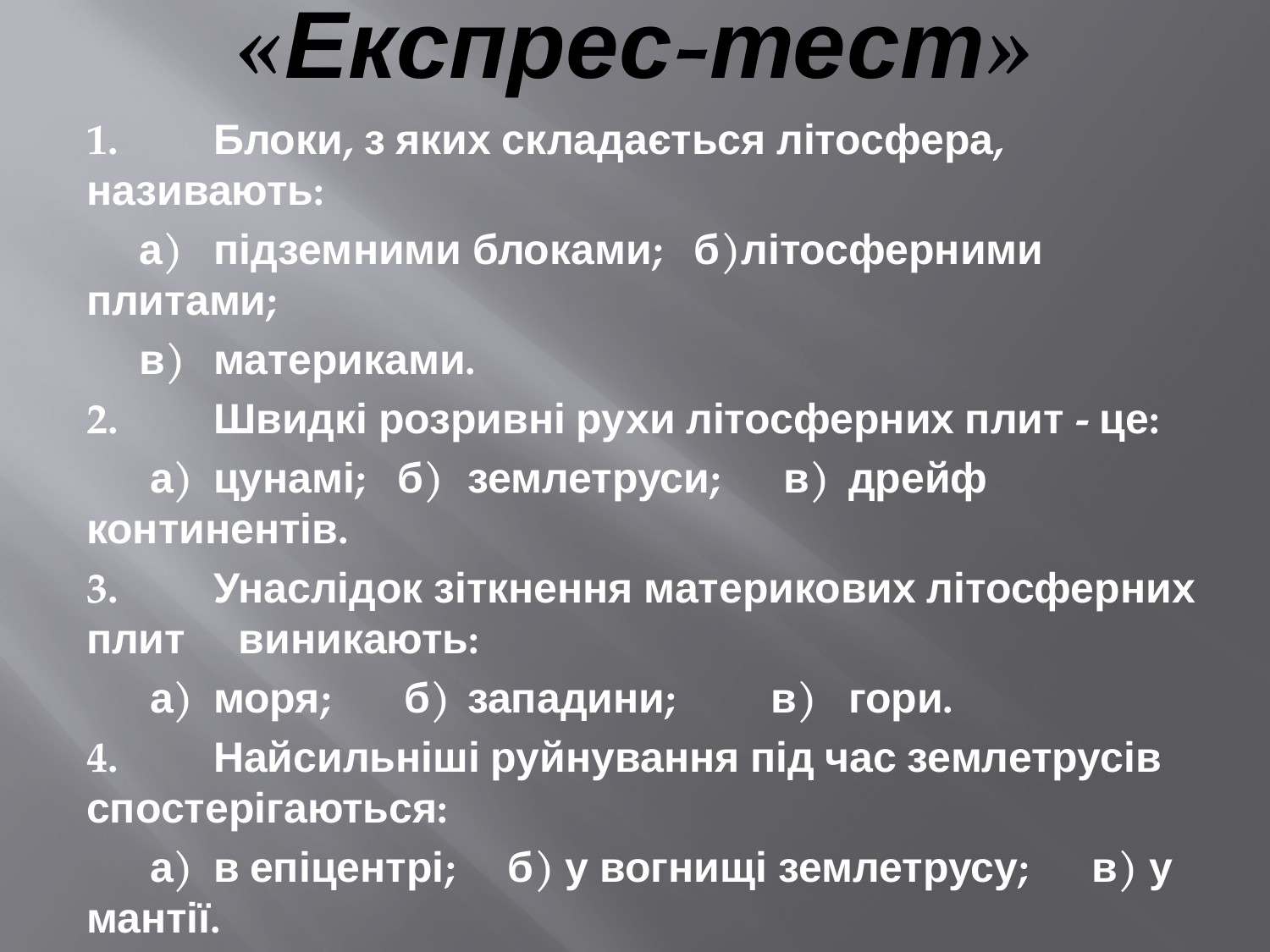

# «Експрес-тест»
1.	Блоки, з яких складається літосфера, називають:
     а)	підземними блоками;   б)літосферними плитами;
     в)	материками.
2.	Швидкі розривні рухи літосферних плит - це:
      а)	цунамі;   б)	землетруси;      в)	дрейф континентів.
3.	Унаслідок зіткнення материкових літосферних плит     виникають:
      а)	моря;       б)	западини;         в)	гори.
4.	Найсильніші руйнування під час землетрусів спостерігаються:
      а)	в епіцентрі;     б) у вогнищі землетрусу;      в) у мантії.
5.	В Україні найбільш імовірно виникнення землетрусів:
      а)	на півночі;        б)	на сході  ;в)	у Карпатах.